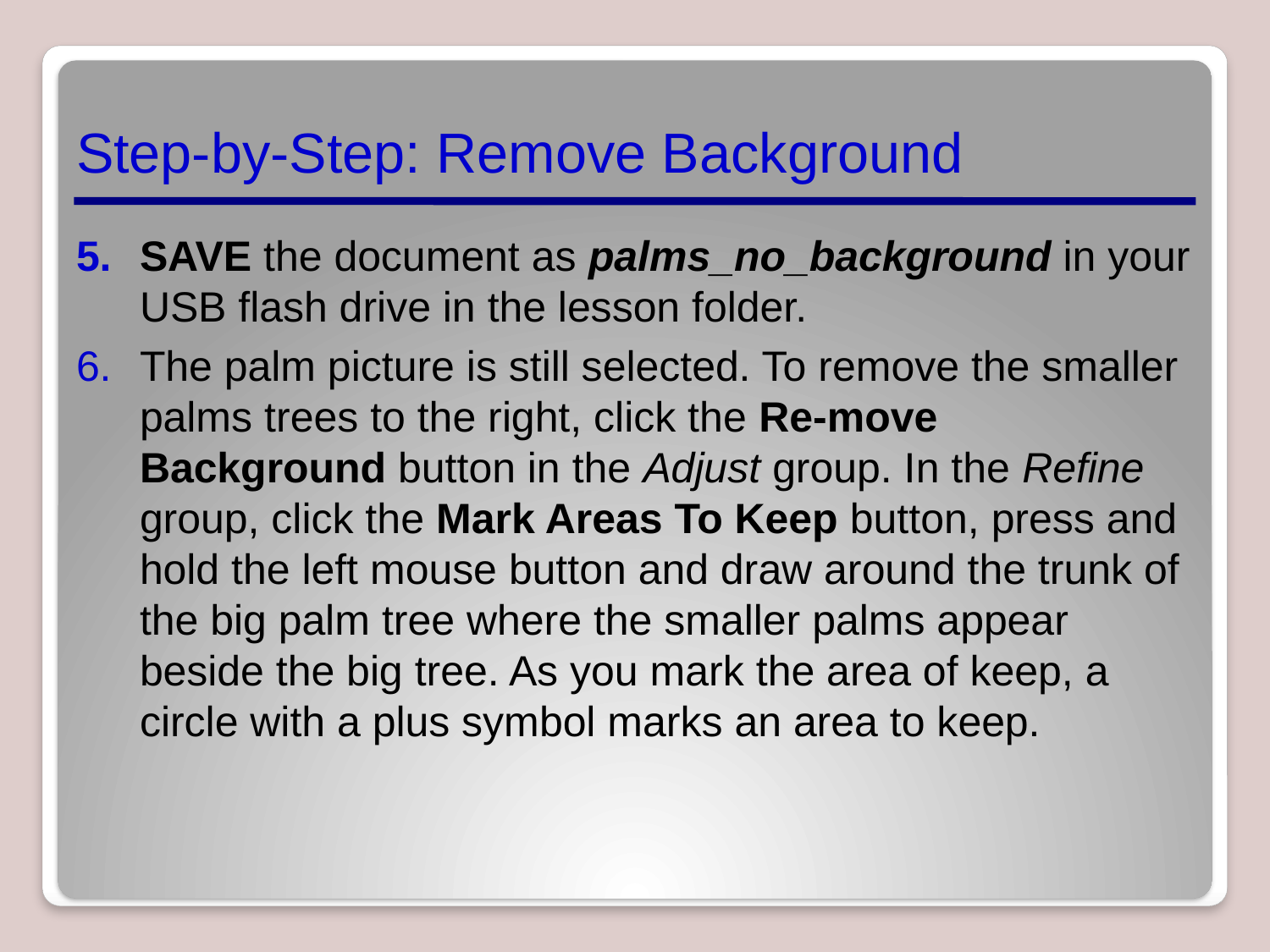

# Step-by-Step: Remove Background
SAVE the document as palms_no_background in your USB flash drive in the lesson folder.
The palm picture is still selected. To remove the smaller palms trees to the right, click the Re-move Background button in the Adjust group. In the Refine group, click the Mark Areas To Keep button, press and hold the left mouse button and draw around the trunk of the big palm tree where the smaller palms appear beside the big tree. As you mark the area of keep, a circle with a plus symbol marks an area to keep.